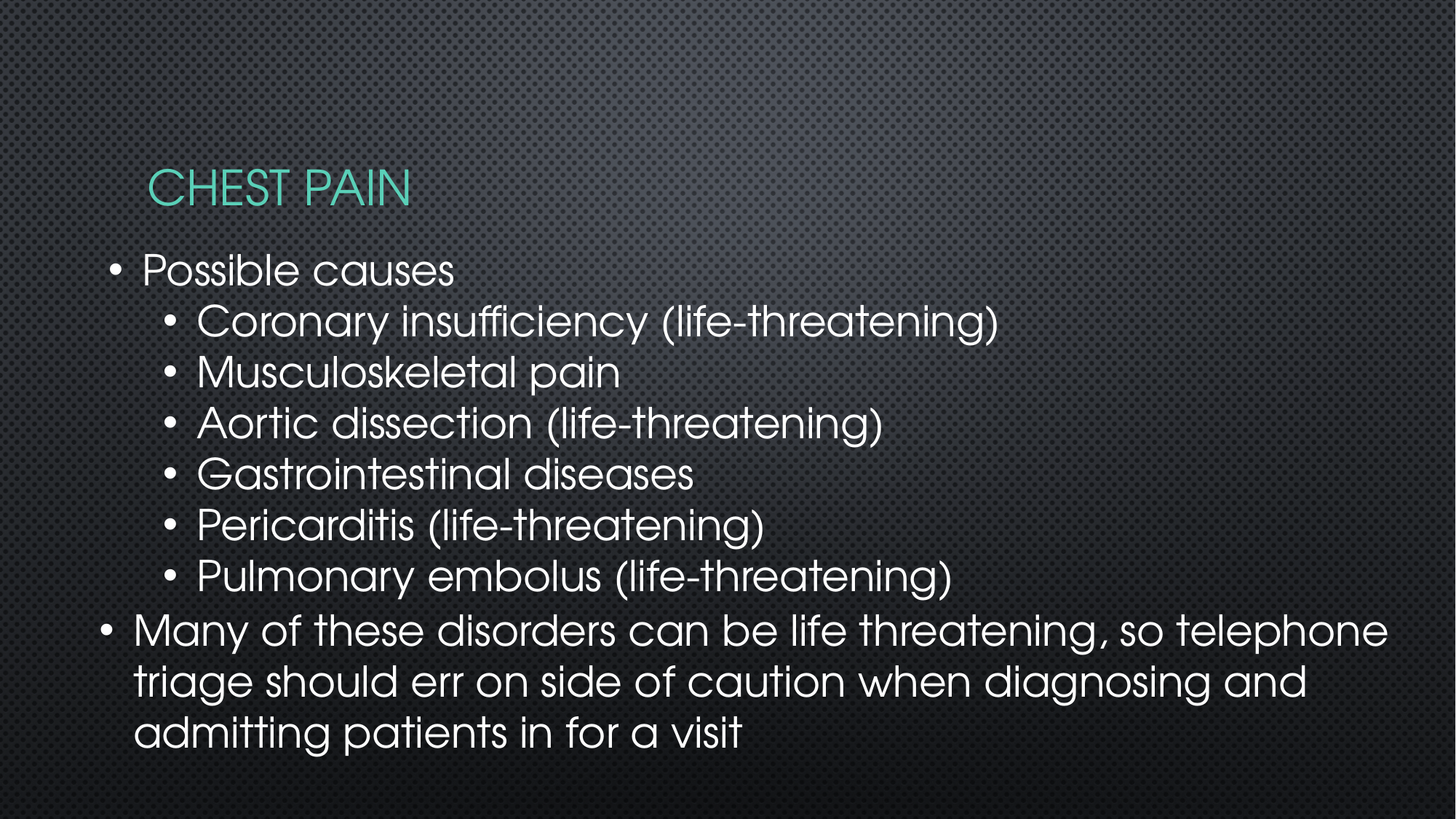

# Chest pain
Possible causes
Coronary insufficiency (life-threatening)
Musculoskeletal pain
Aortic dissection (life-threatening)
Gastrointestinal diseases
Pericarditis (life-threatening)
Pulmonary embolus (life-threatening)

Many of these disorders can be life threatening, so telephone triage should err on side of caution when diagnosing and admitting patients in for a visit